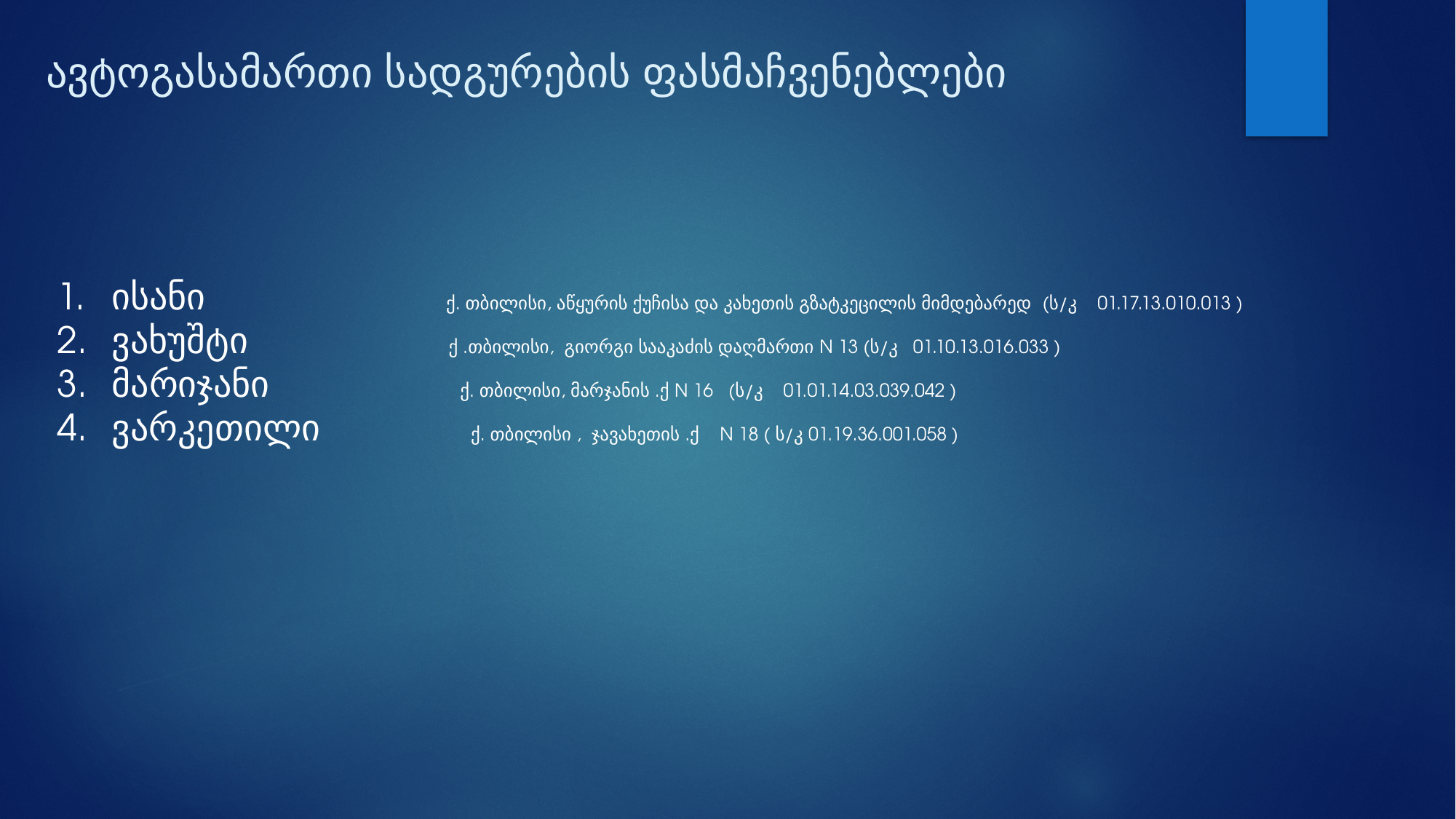

# ავტოგასამართი სადგურების ფასმაჩვენებლები
ისანი                        ქ. თბილისი, აწყურის ქუჩისა და კახეთის გზატკეცილის მიმდებარედ  (ს/კ    01.17.13.010.013 )
ვახუშტი                    ქ .თბილისი,  გიორგი სააკაძის დაღმართი N 13 (ს/კ   01.10.13.016.033 )
მარიჯანი                   ქ. თბილისი, მარჯანის .ქ N 16   (ს/კ    01.01.14.03.039.042 )
ვარკეთილი               ქ. თბილისი ,  ჯავახეთის .ქ    N 18 ( ს/კ 01.19.36.001.058 )